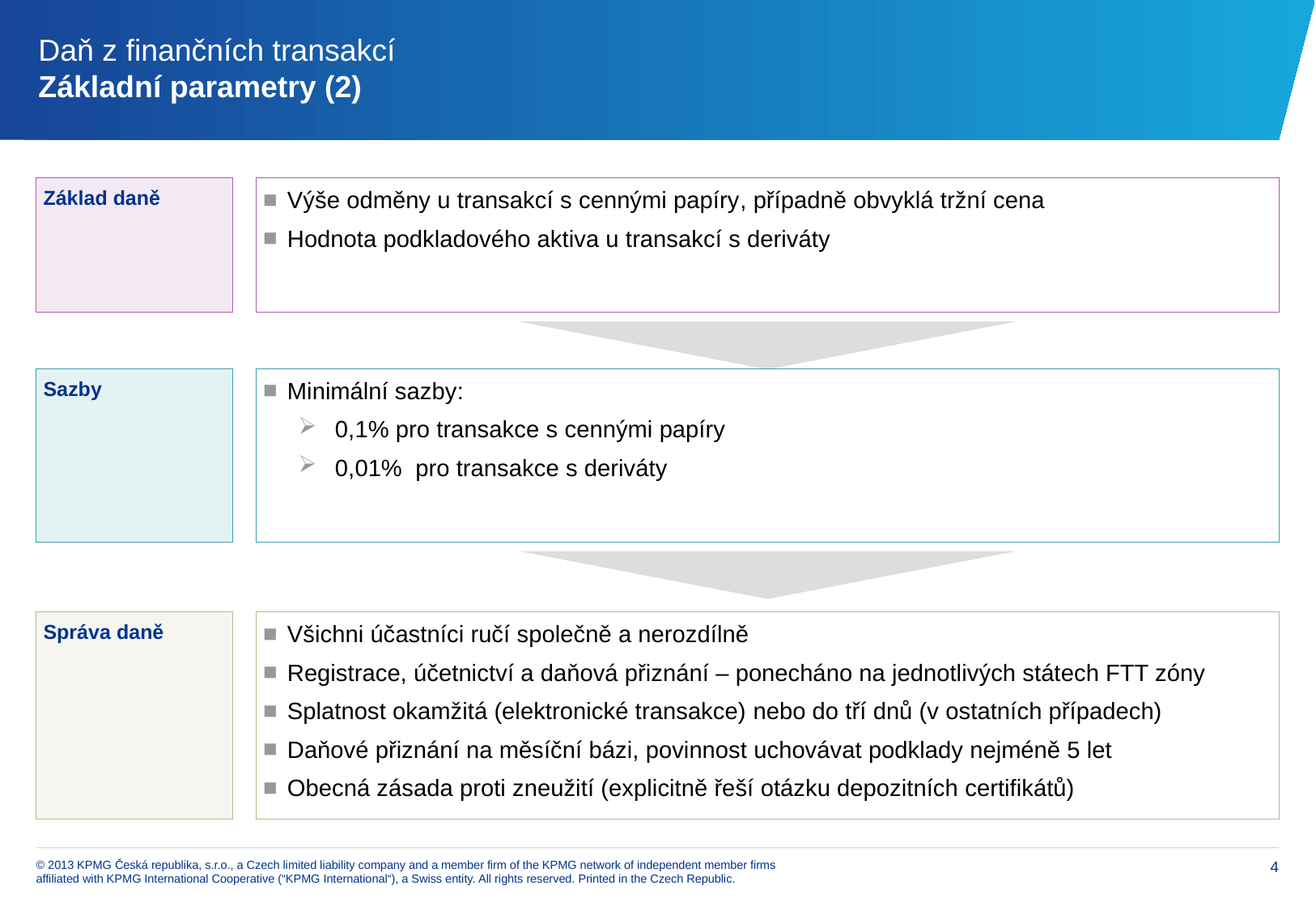

Daň z finančních transakcí
Základní parametry (2)
Základ daně
Výše odměny u transakcí s cennými papíry, případně obvyklá tržní cena
Hodnota podkladového aktiva u transakcí s deriváty

Sazby
Minimální sazby:
0,1% pro transakce s cennými papíry
0,01%  pro transakce s deriváty

Správa daně
Všichni účastníci ručí společně a nerozdílně
Registrace, účetnictví a daňová přiznání – ponecháno na jednotlivých státech FTT zóny
Splatnost okamžitá (elektronické transakce) nebo do tří dnů (v ostatních případech)
Daňové přiznání na měsíční bázi, povinnost uchovávat podklady nejméně 5 let
Obecná zásada proti zneužití (explicitně řeší otázku depozitních certifikátů)